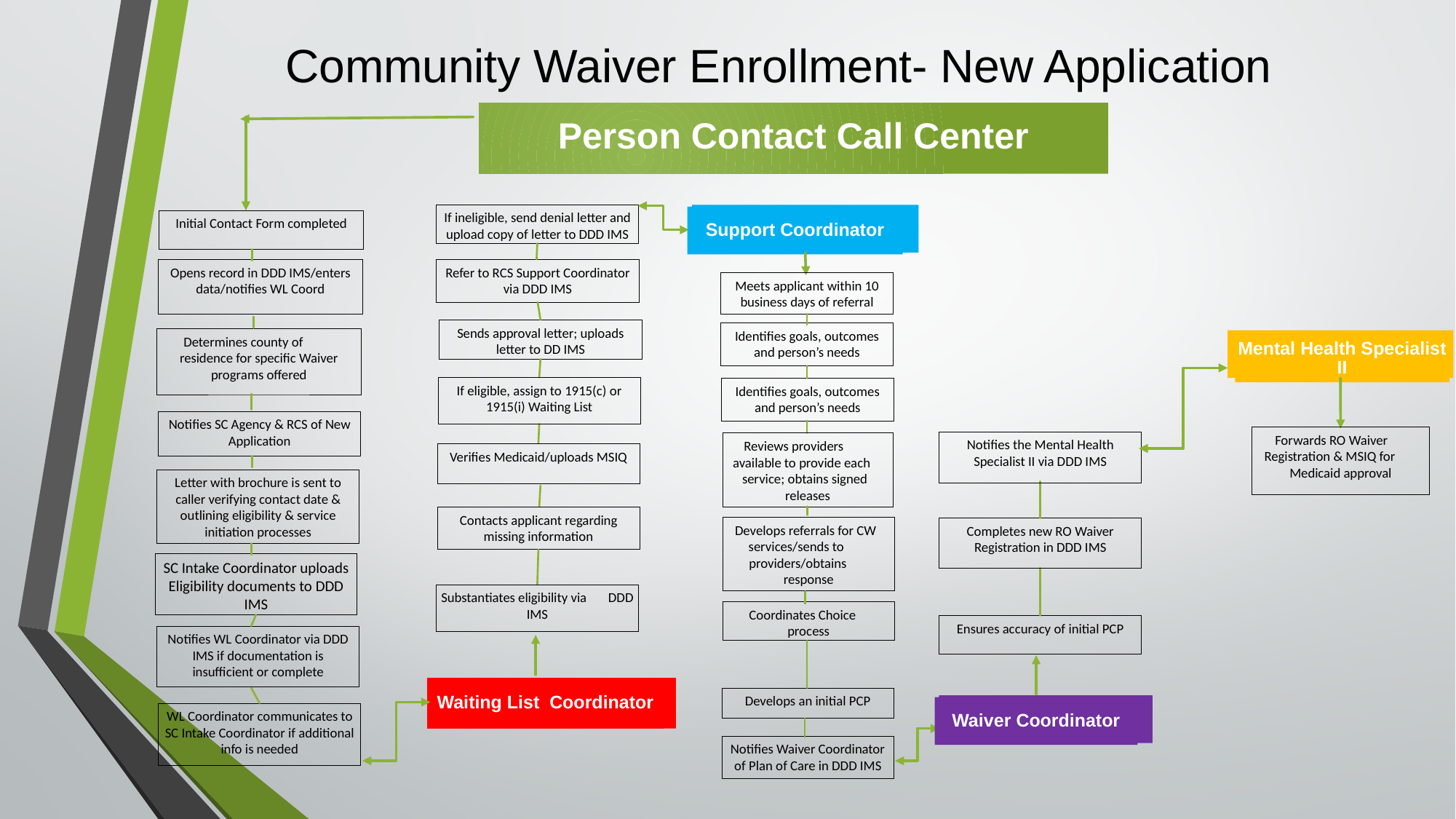

# Community Waiver Enrollment- New Application
Person Contact Call Center

If ineligible, send denial letter and upload copy of letter to DDD IMS

Support Coordinator
Initial Contact Form completed
Opens record in DDD IMS/enters data/notifies WL Coord
Refer to RCS Support Coordinator via DDD IMS
Meets applicant within 10 business days of referral
Sends approval letter; uploads letter to DD IMS
Identifies goals, outcomes and person’s needs
Determines county of           residence for specific Waiver programs offered

Mental Health Specialist II
If eligible, assign to 1915(c) or 1915(i) Waiting List
Identifies goals, outcomes and person’s needs
Notifies SC Agency & RCS of New Application
Forwards RO Waiver       Registration & MSIQ for        Medicaid approval
Notifies the Mental Health Specialist II via DDD IMS
Reviews providers          available to provide each     service; obtains signed   releases
Verifies Medicaid/uploads MSIQ
Letter with brochure is sent to caller verifying contact date & outlining eligibility & service initiation processes
Contacts applicant regarding missing information
Develops referrals for CW   services/sends to         providers/obtains        response
Completes new RO Waiver Registration in DDD IMS
SC Intake Coordinator uploads Eligibility documents to DDD IMS
Substantiates eligibility via       DDD IMS
Coordinates Choice     process
Ensures accuracy of initial PCP
Notifies WL Coordinator via DDD IMS if documentation is insufficient or complete

Waiting List  Coordinator
Develops an initial PCP

Waiver Coordinator
WL Coordinator communicates to SC Intake Coordinator if additional info is needed
Notifies Waiver Coordinator of Plan of Care in DDD IMS